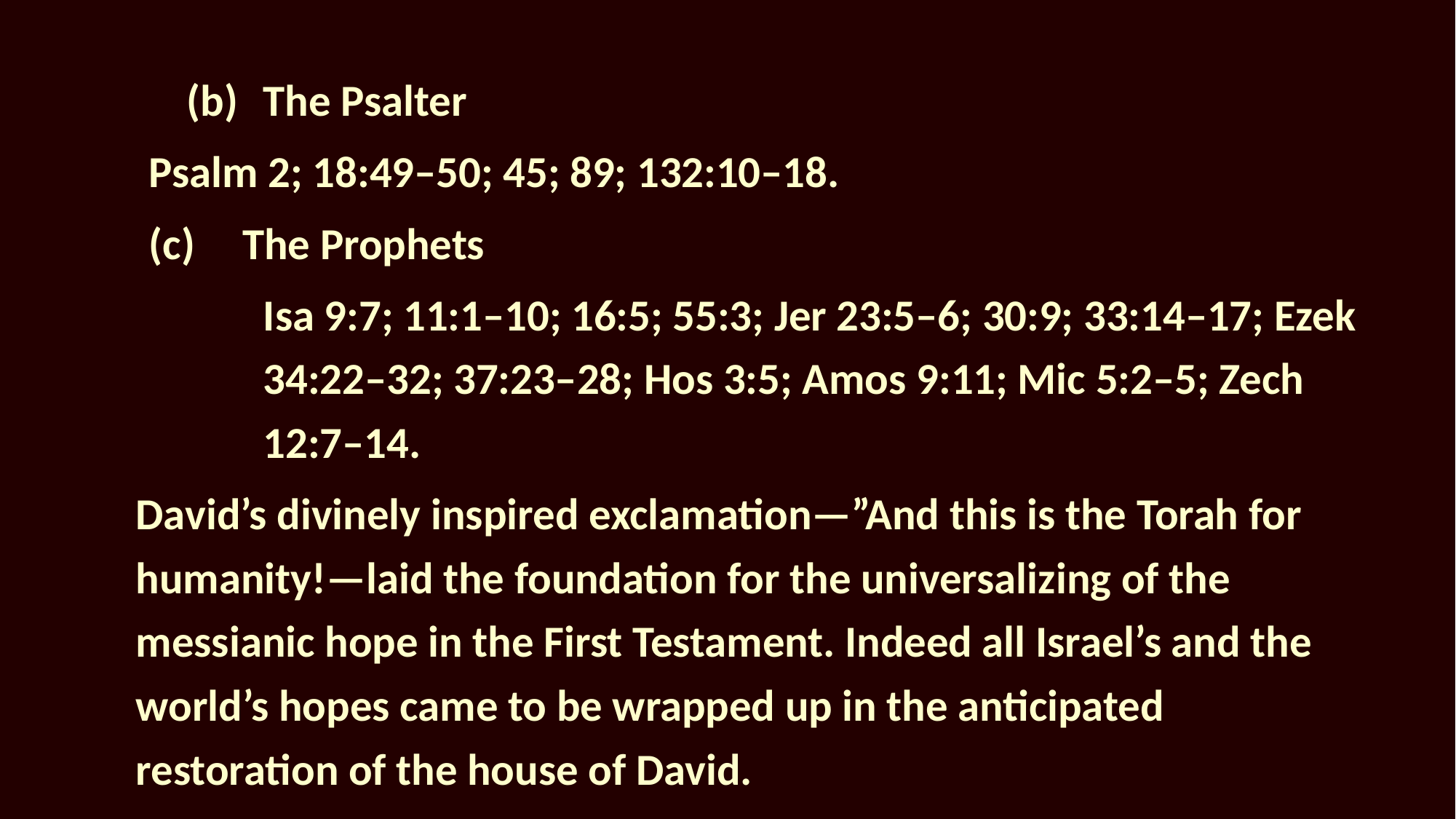

The Psalter
					Psalm 2; 18:49–50; 45; 89; 132:10–18.
		(c)		The Prophets
Isa 9:7; 11:1–10; 16:5; 55:3; Jer 23:5–6; 30:9; 33:14–17; Ezek 34:22–32; 37:23–28; Hos 3:5; Amos 9:11; Mic 5:2–5; Zech 12:7–14.
David’s divinely inspired exclamation—”And this is the Torah for humanity!—laid the foundation for the universalizing of the messianic hope in the First Testament. Indeed all Israel’s and the world’s hopes came to be wrapped up in the anticipated restoration of the house of David.